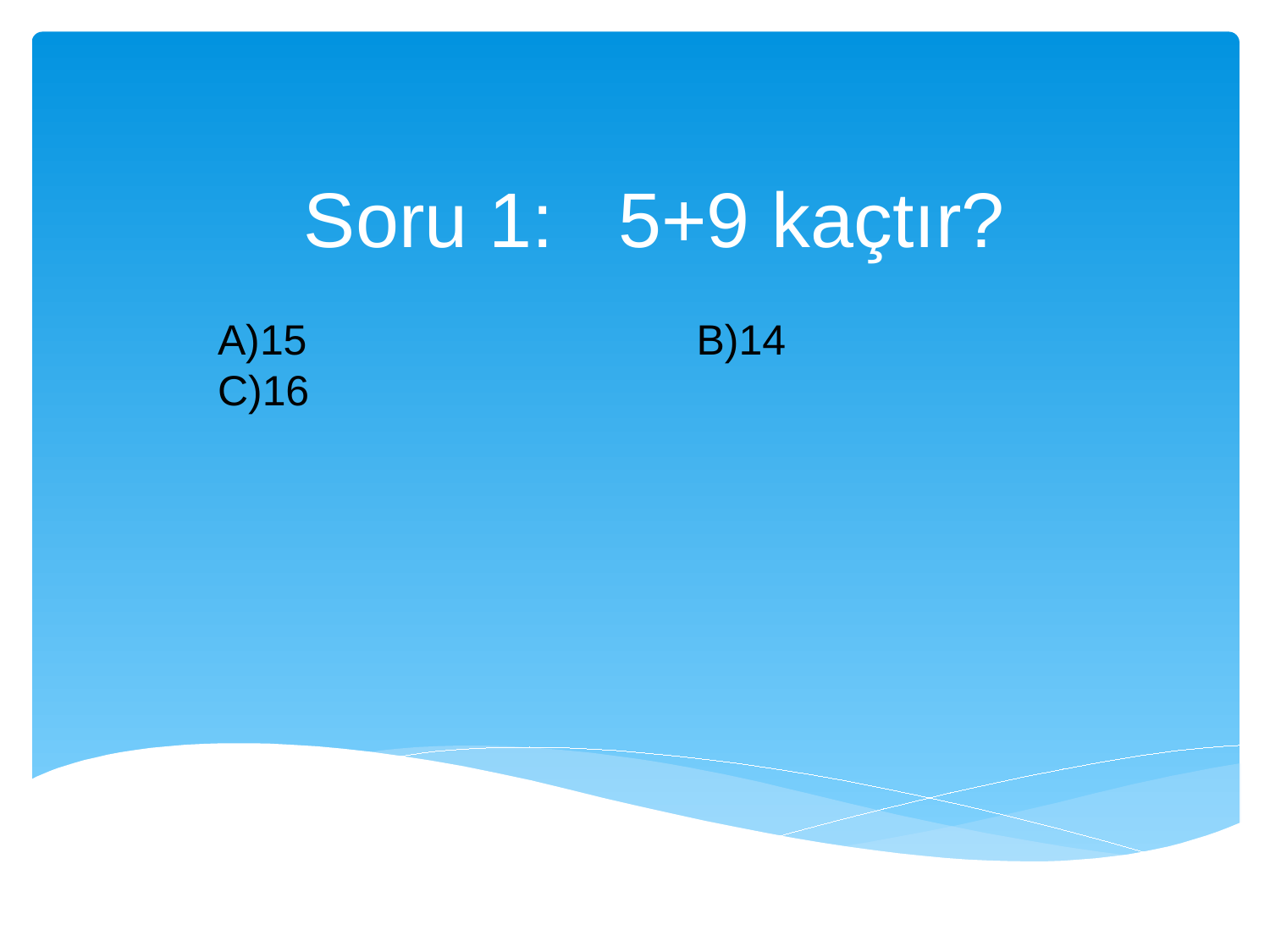

# Soru 1:   5+9 kaçtır?
A)15                                 B)14                         C)16